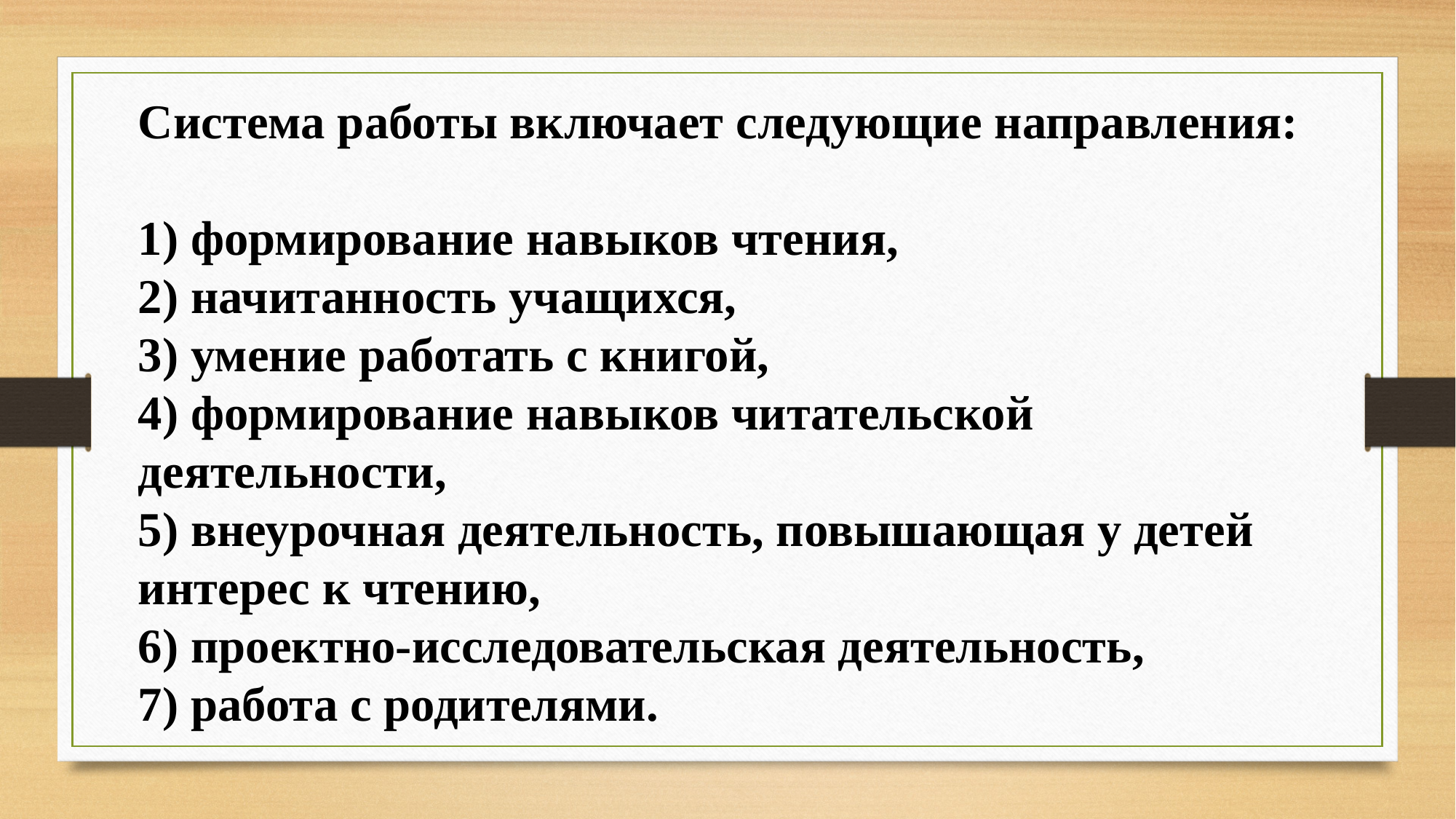

Система работы включает следующие направления:

1) формирование навыков чтения,
2) начитанность учащихся,
3) умение работать с книгой,
4) формирование навыков читательской деятельности,
5) внеурочная деятельность, повышающая у детей интерес к чтению,
6) проектно-исследовательская деятельность,
7) работа с родителями.